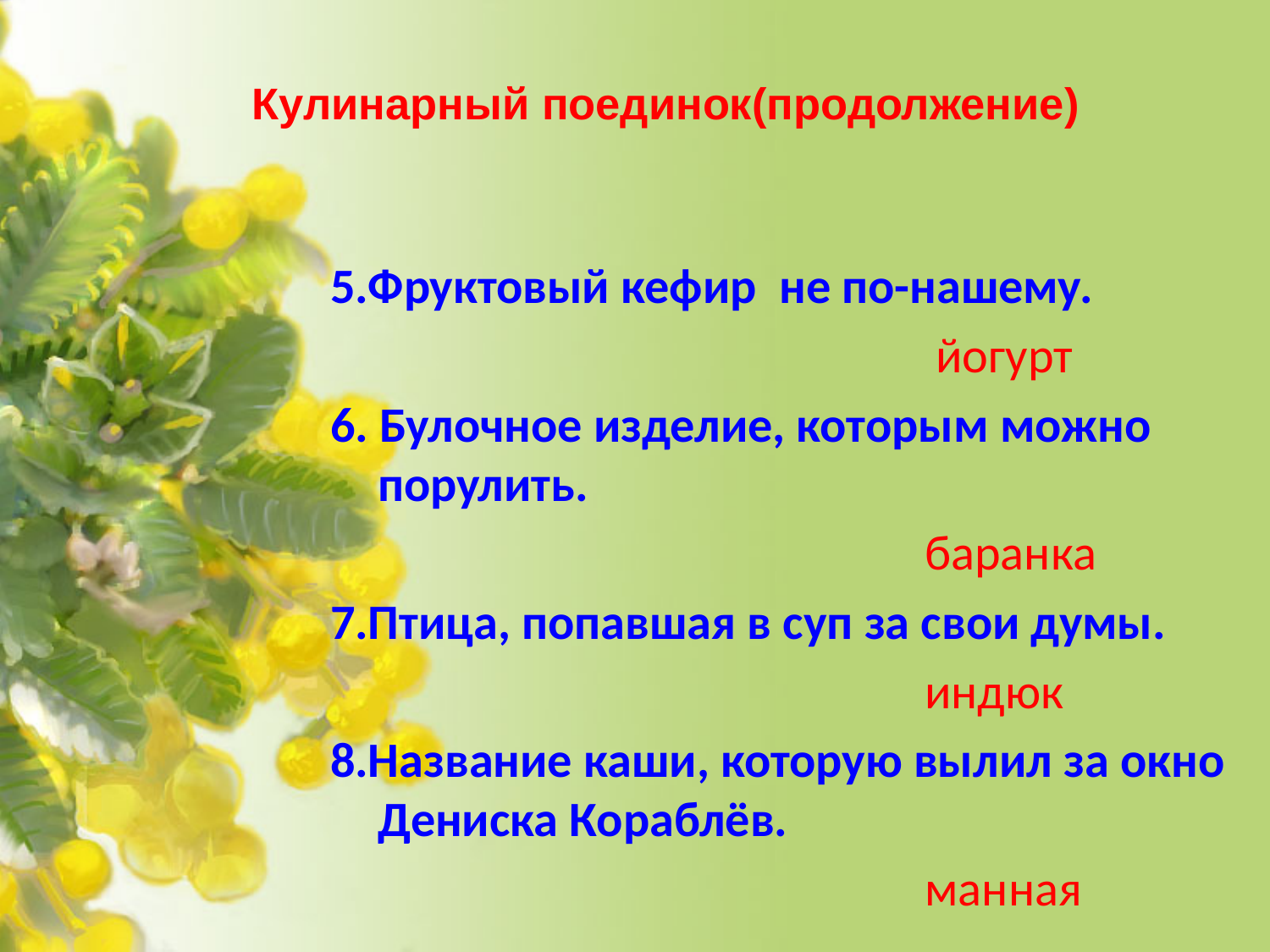

# Кулинарный поединок(продолжение)

5.Фруктовый кефир  не по-нашему.
                                                      йогурт
6. Булочное изделие, которым можно порулить.
                                                     баранка
7.Птица, попавшая в суп за свои думы.
                                                     индюк
8.Название каши, которую вылил за окно Дениска Кораблёв.
                                                     манная